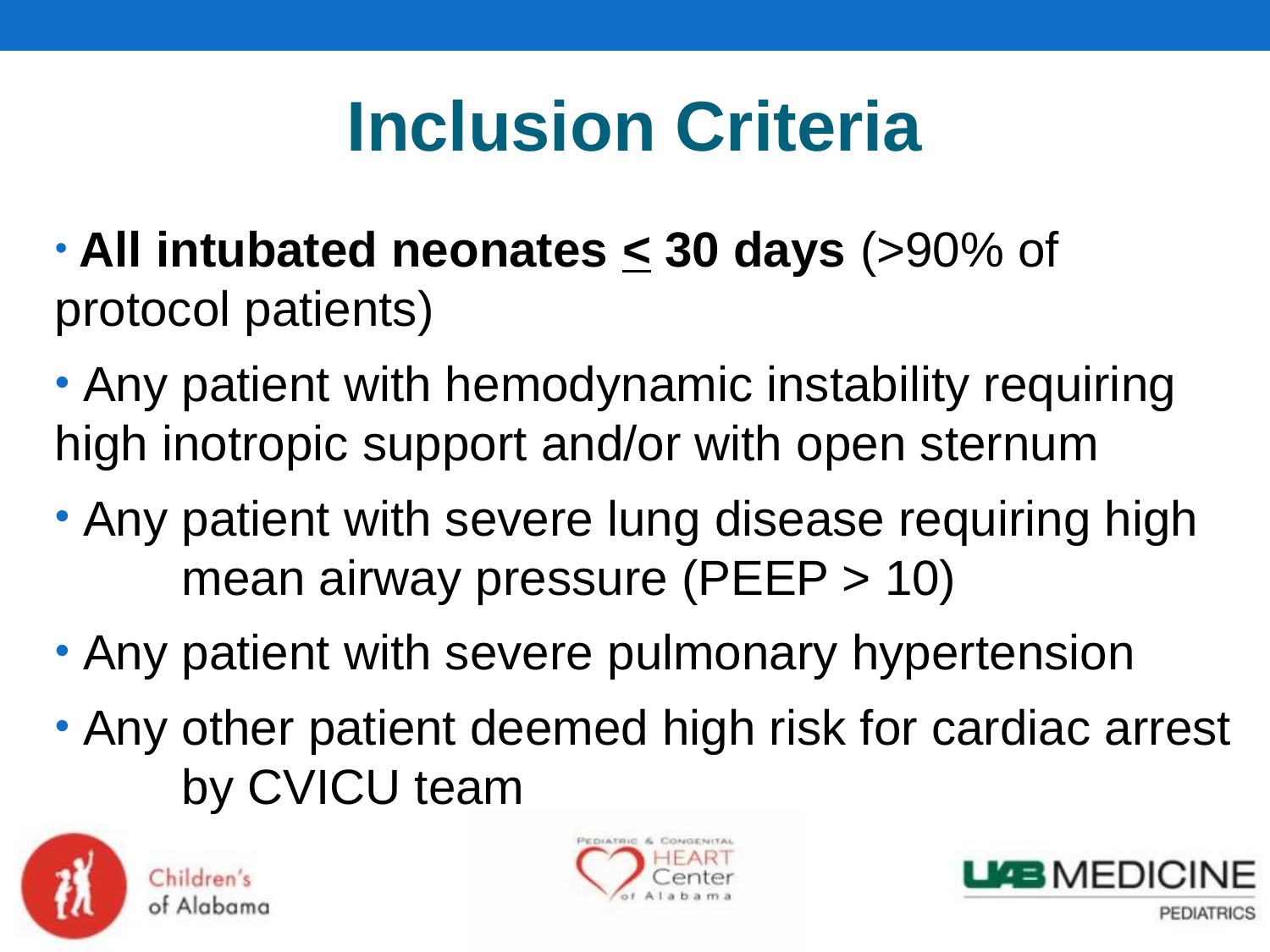

Inclusion Criteria
 All intubated neonates < 30 days (>90% of 	protocol patients)
 Any patient with hemodynamic instability requiring 	high inotropic support and/or with open sternum
 Any patient with severe lung disease requiring high 	mean airway pressure (PEEP > 10)
 Any patient with severe pulmonary hypertension
 Any other patient deemed high risk for cardiac arrest 	by CVICU team